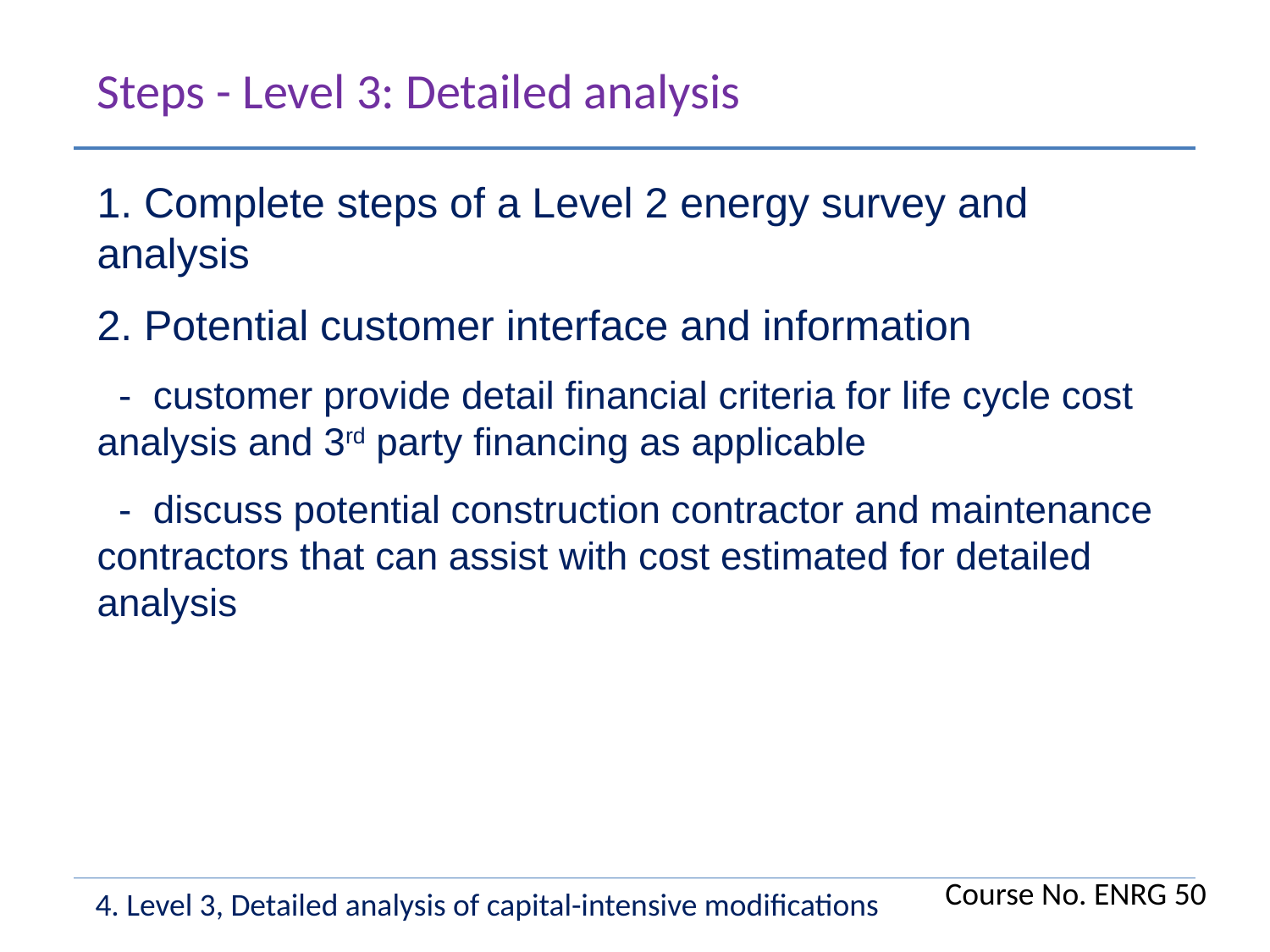

Steps - Level 3: Detailed analysis
1. Complete steps of a Level 2 energy survey and analysis
2. Potential customer interface and information
  -  customer provide detail financial criteria for life cycle cost analysis and 3rd party financing as applicable
  -  discuss potential construction contractor and maintenance contractors that can assist with cost estimated for detailed analysis

Course No. ENRG 50
4. Level 3, Detailed analysis of capital-intensive modifications